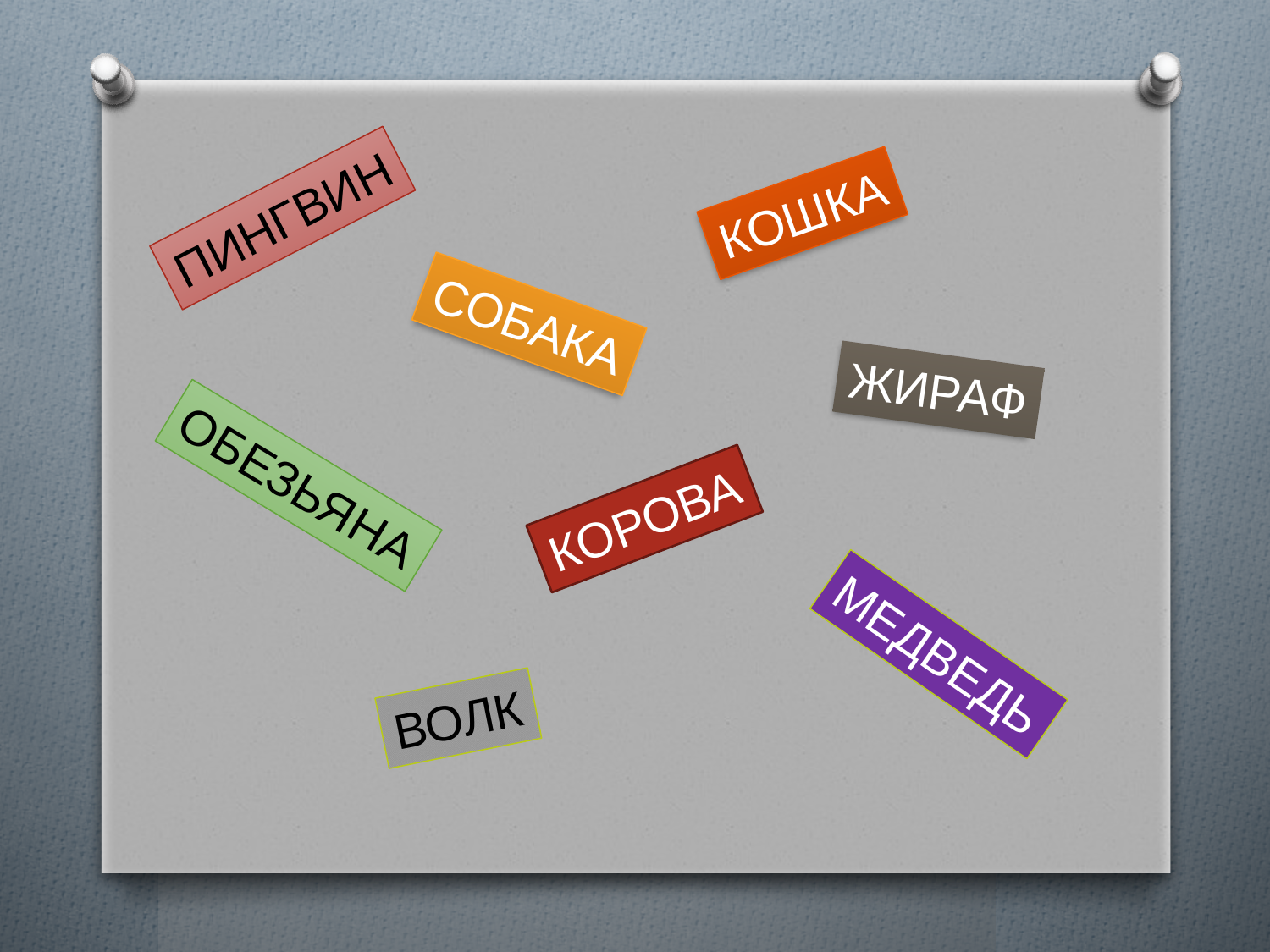

КОШКА
ПИНГВИН
СОБАКА
ЖИРАФ
ОБЕЗЬЯНА
КОРОВА
МЕДВЕДЬ
ВОЛК